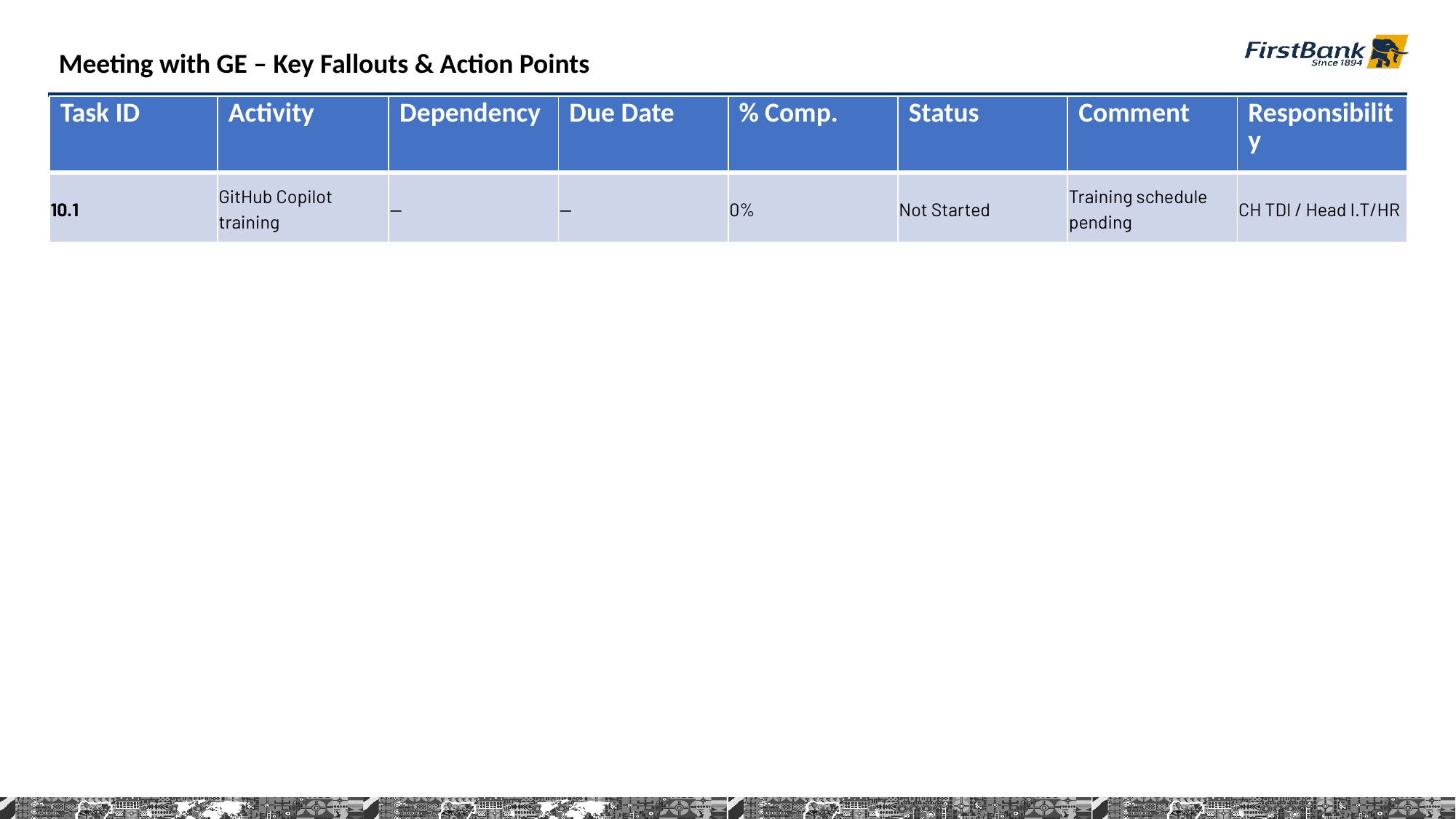

Meeting with GE – Key Fallouts & Action Points
| Task ID | Activity | Dependency | Due Date | % Comp. | Status | Comment | Responsibility |
| --- | --- | --- | --- | --- | --- | --- | --- |
| 10.1 | GitHub Copilot training | — | — | 0% | Not Started | Training schedule pending | CH TDI / Head I.T/HR |